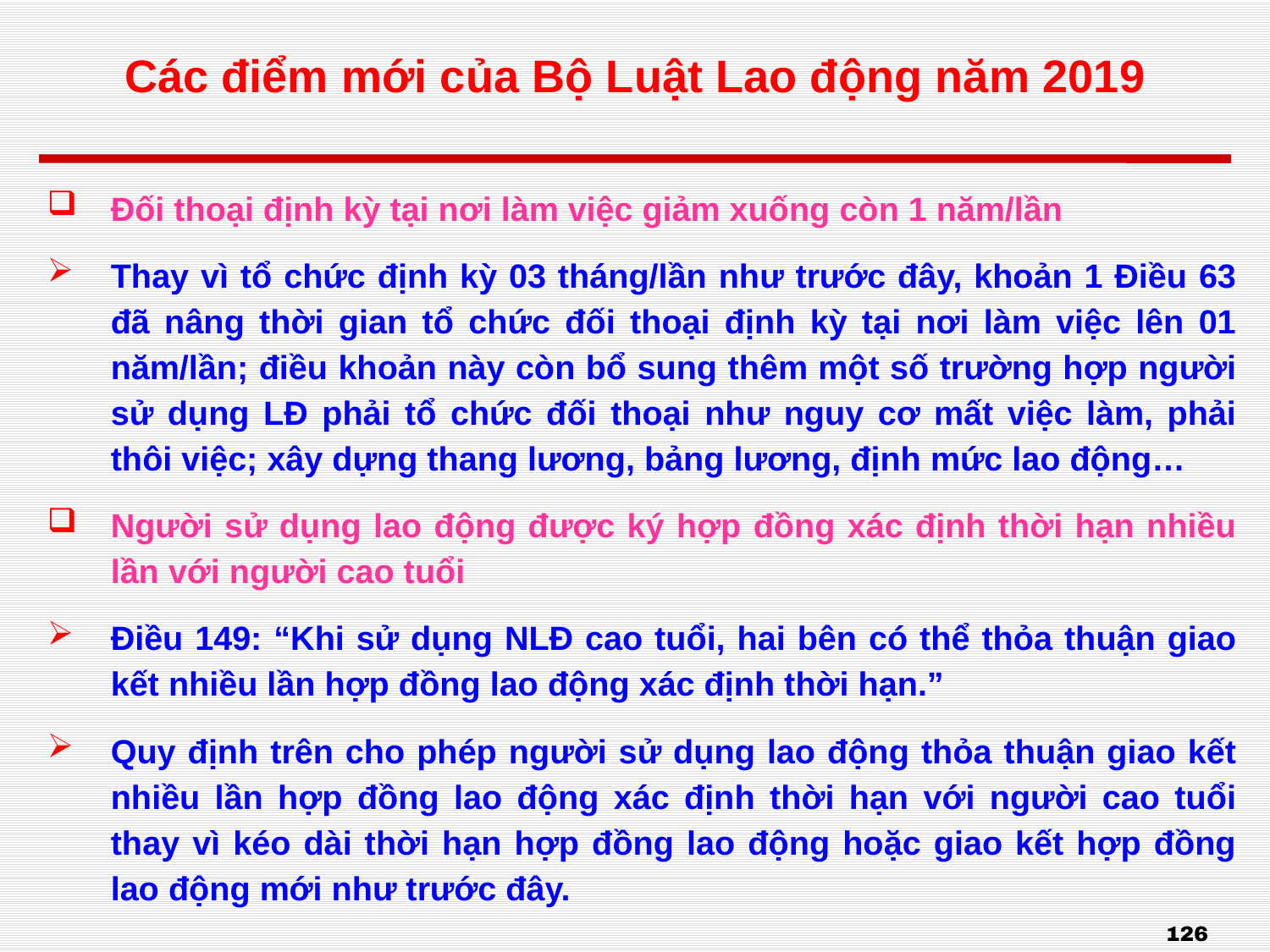

# Các điểm mới của Bộ Luật Lao động năm 2019
Đối thoại định kỳ tại nơi làm việc giảm xuống còn 1 năm/lần
Thay vì tổ chức định kỳ 03 tháng/lần như trước đây, khoản 1 Điều 63 đã nâng thời gian tổ chức đối thoại định kỳ tại nơi làm việc lên 01 năm/lần; điều khoản này còn bổ sung thêm một số trường hợp người sử dụng LĐ phải tổ chức đối thoại như nguy cơ mất việc làm, phải thôi việc; xây dựng thang lương, bảng lương, định mức lao động…
Người sử dụng lao động được ký hợp đồng xác định thời hạn nhiều lần với người cao tuổi
Điều 149: “Khi sử dụng NLĐ cao tuổi, hai bên có thể thỏa thuận giao kết nhiều lần hợp đồng lao động xác định thời hạn.”
Quy định trên cho phép người sử dụng lao động thỏa thuận giao kết nhiều lần hợp đồng lao động xác định thời hạn với người cao tuổi thay vì kéo dài thời hạn hợp đồng lao động hoặc giao kết hợp đồng lao động mới như trước đây.